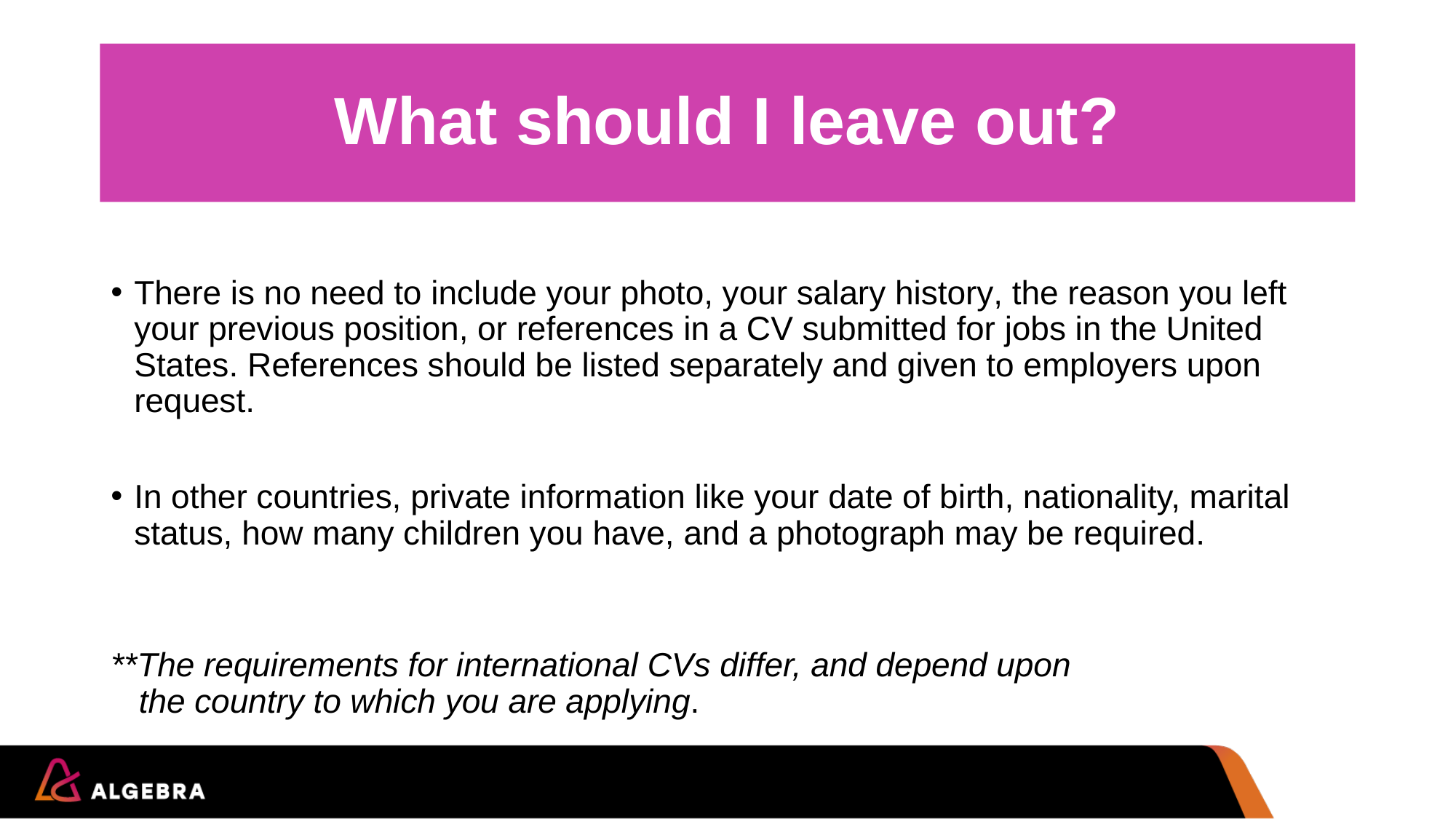

# What should I leave out?

There is no need to include your photo, your salary history, the reason you left your previous position, or references in a CV submitted for jobs in the United States. References should be listed separately and given to employers upon request.

In other countries, private information like your date of birth, nationality, marital status, how many children you have, and a photograph may be required.

**The requirements for international CVs differ, and depend upon
   the country to which you are applying.